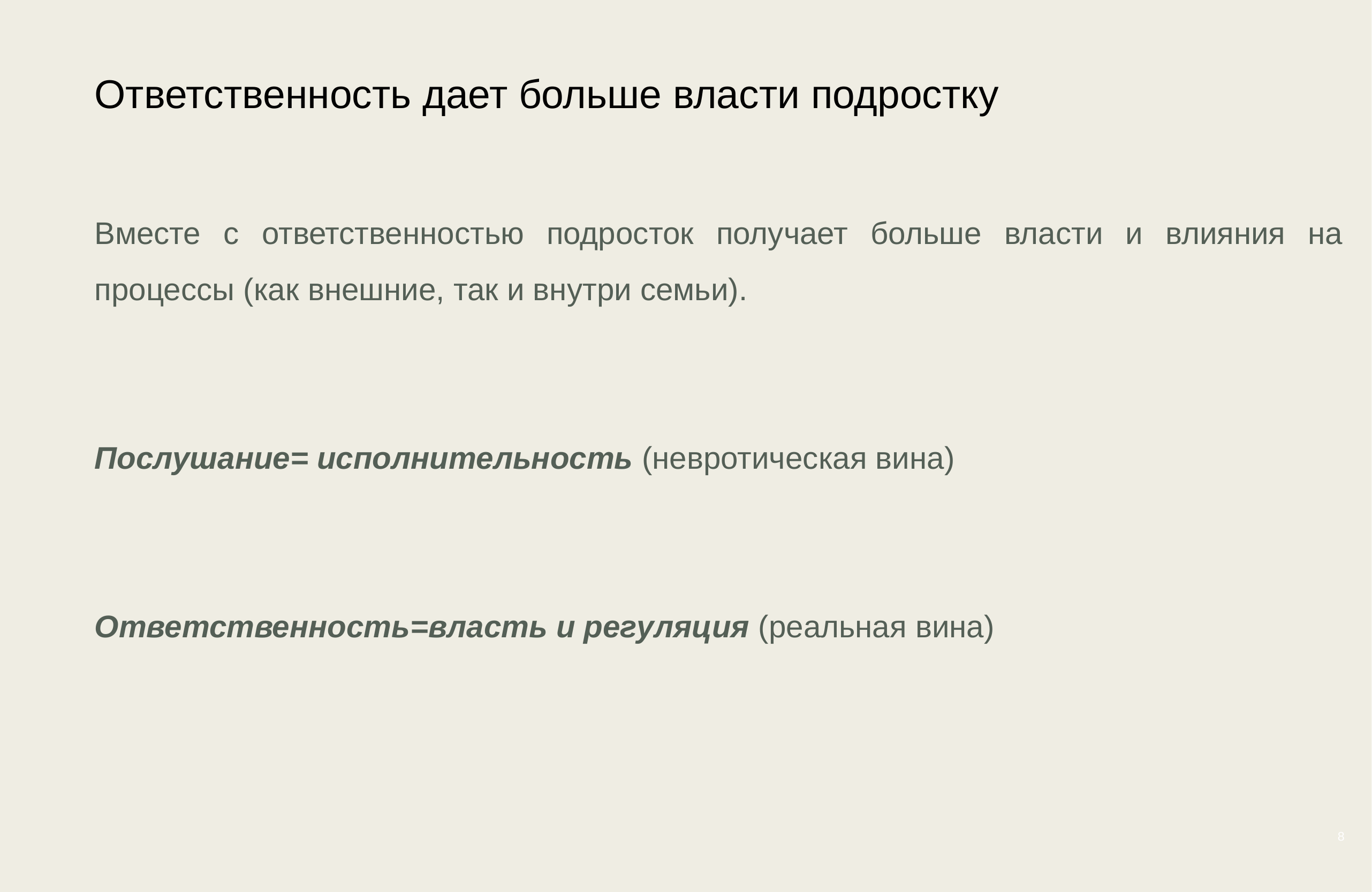

Ответственность дает больше власти подростку
Вместе с ответственностью подросток получает больше власти и влияния на процессы (как внешние, так и внутри семьи).

Послушание= исполнительность (невротическая вина)

Ответственность=власть и регуляция (реальная вина)
8